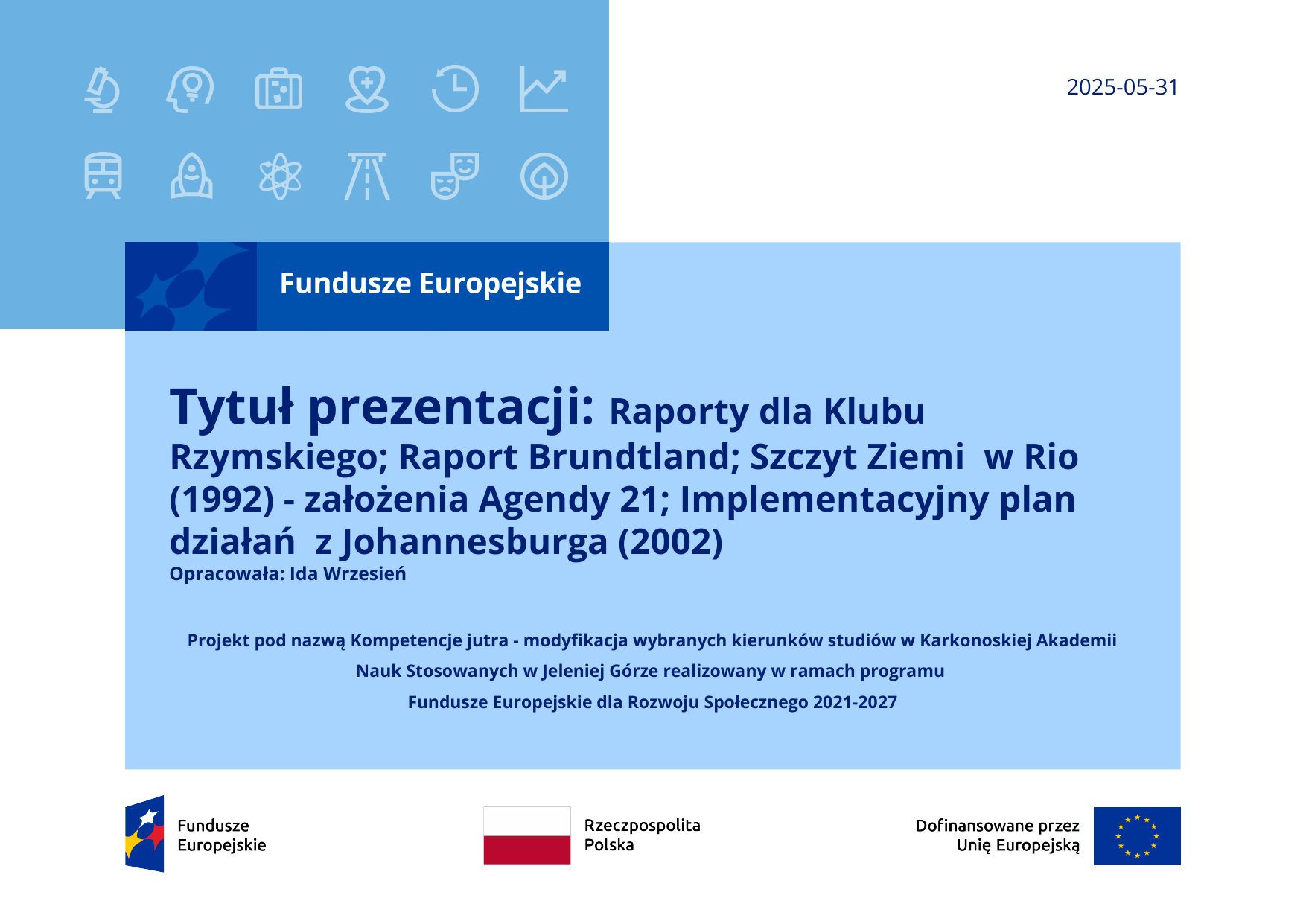

2025-05-31
# Tytuł prezentacji: Raporty dla Klubu Rzymskiego; Raport Brundtland; Szczyt Ziemi  w Rio (1992) - założenia Agendy 21; Implementacyjny plan działań  z Johannesburga (2002) Opracowała: Ida Wrzesień

Projekt pod nazwą Kompetencje jutra - modyfikacja wybranych kierunków studiów w Karkonoskiej Akademii Nauk Stosowanych w Jeleniej Górze realizowany w ramach programu
Fundusze Europejskie dla Rozwoju Społecznego 2021-2027